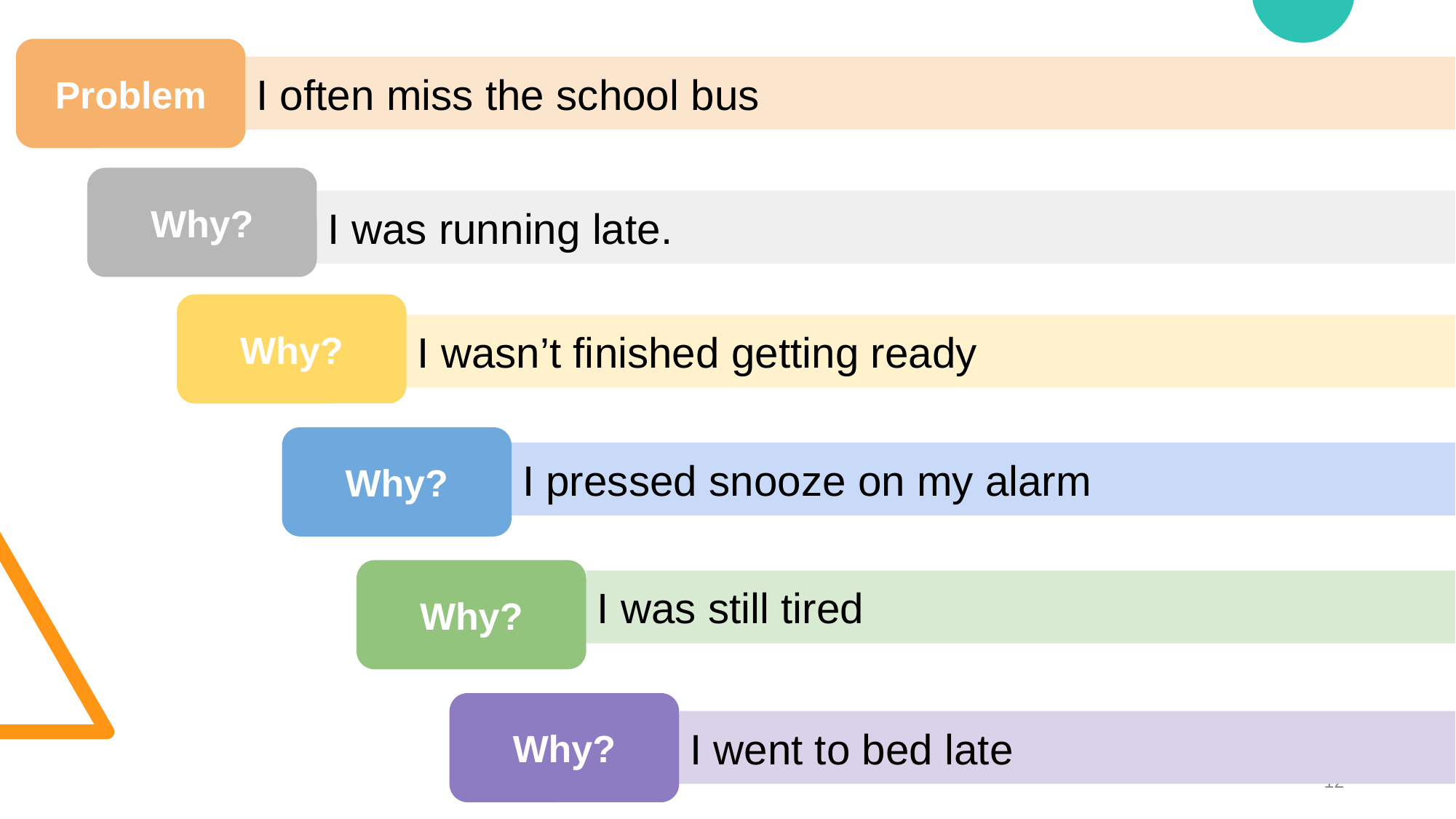

Problem

I often miss the school bus
Why?
I was running late.
Why?
I wasn’t finished getting ready
Why?
I pressed snooze on my alarm
Why?
I was still tired
Why?
I went to bed late
12